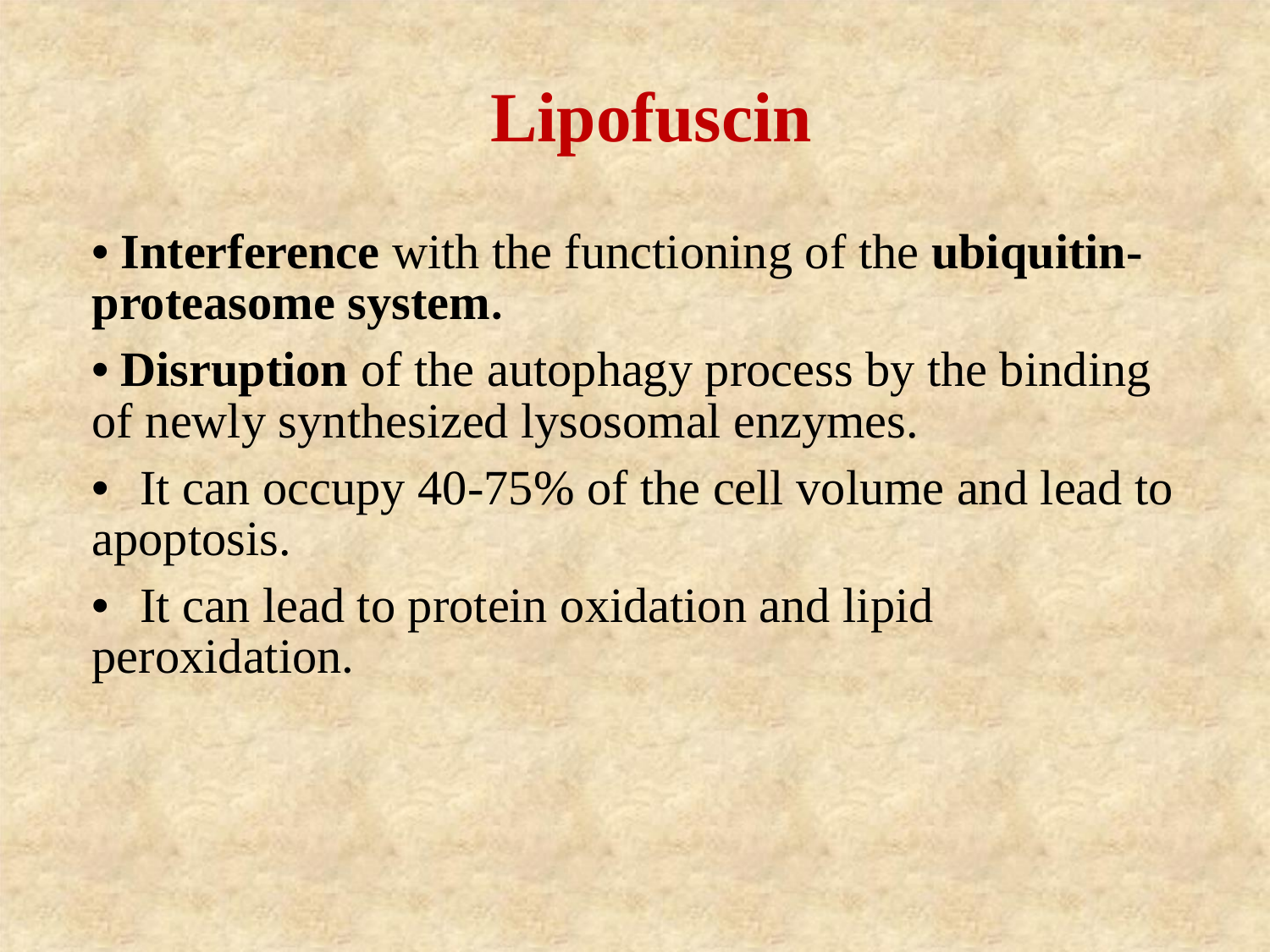

Lipofuscin
• Interference with the functioning of the ubiquitin-proteasome system.

• Disruption of the autophagy process by the binding of newly synthesized lysosomal enzymes.

• It can occupy 40-75% of the cell volume and lead to apoptosis.
• It can lead to protein oxidation and lipid peroxidation.